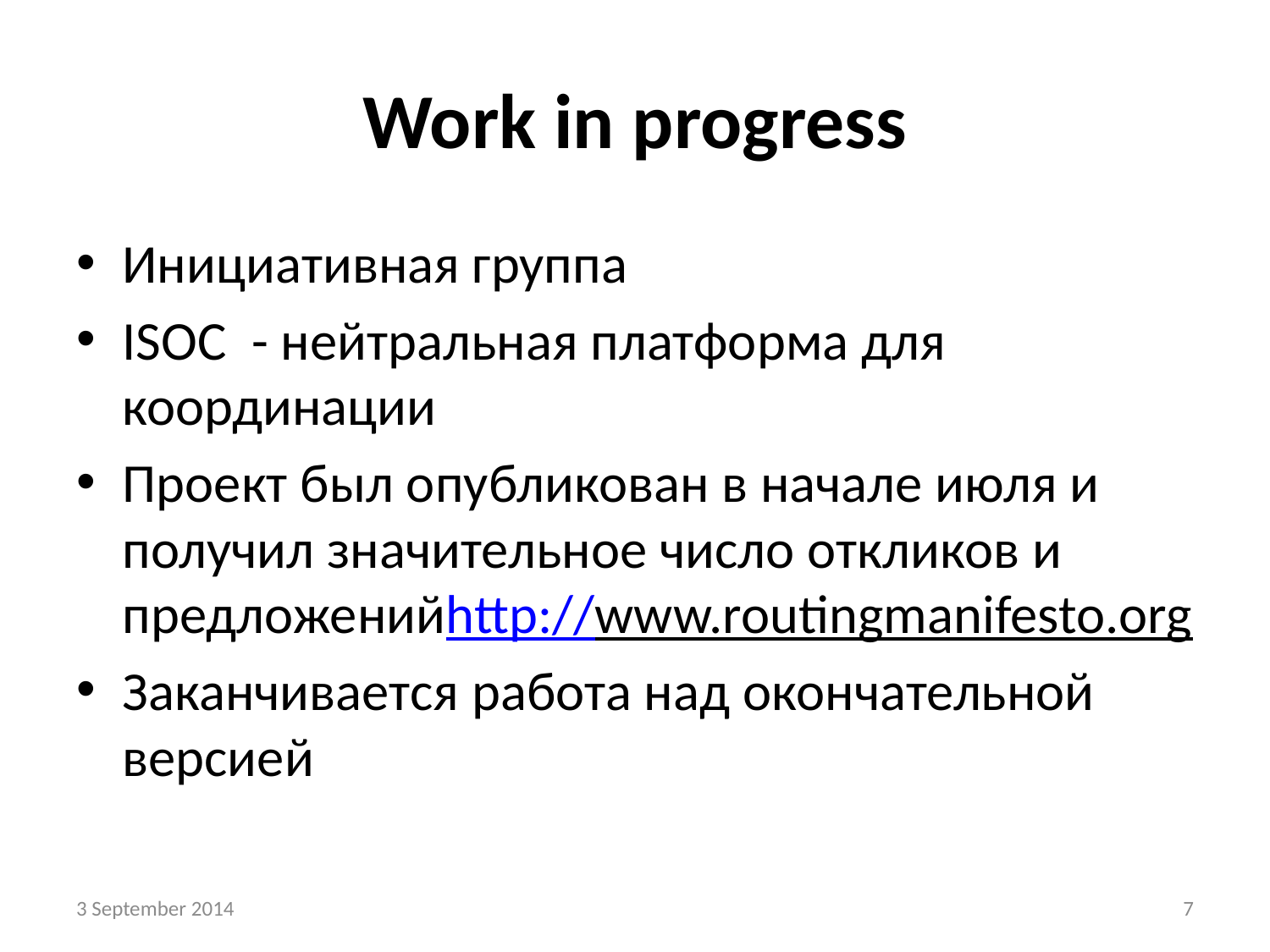

# Work in progress
Инициативная группа
ISOC  - нейтральная платформа для координации
Проект был опубликован в начале июля и получил значительное число откликов и предложенийhttp://www.routingmanifesto.org
Заканчивается работа над окончательной версией

3 September 2014
7